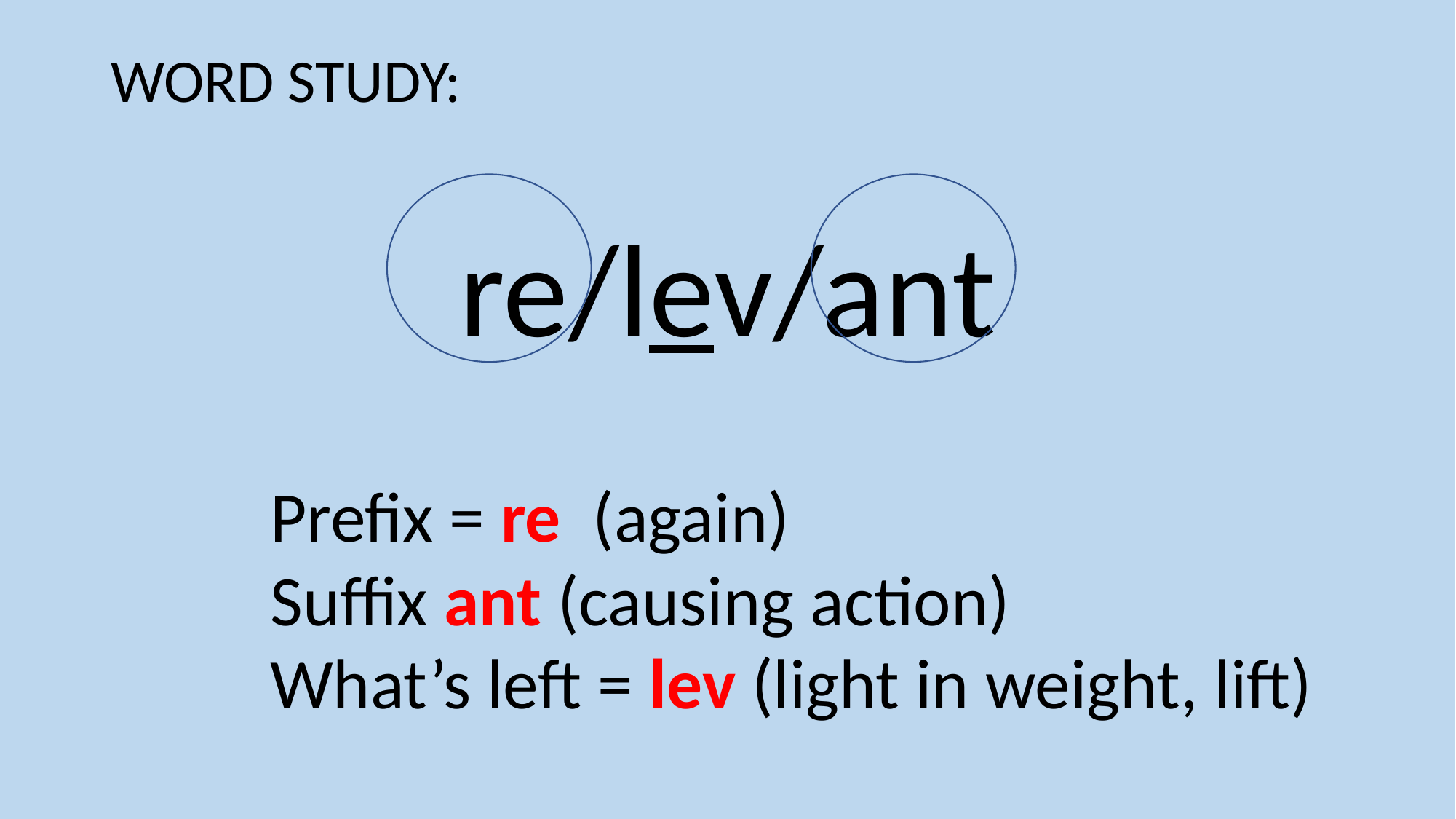

# WORD STUDY:

re/lev/ant

Prefix = re  (again)
Suffix ant (causing action)
What’s left = lev (light in weight, lift)